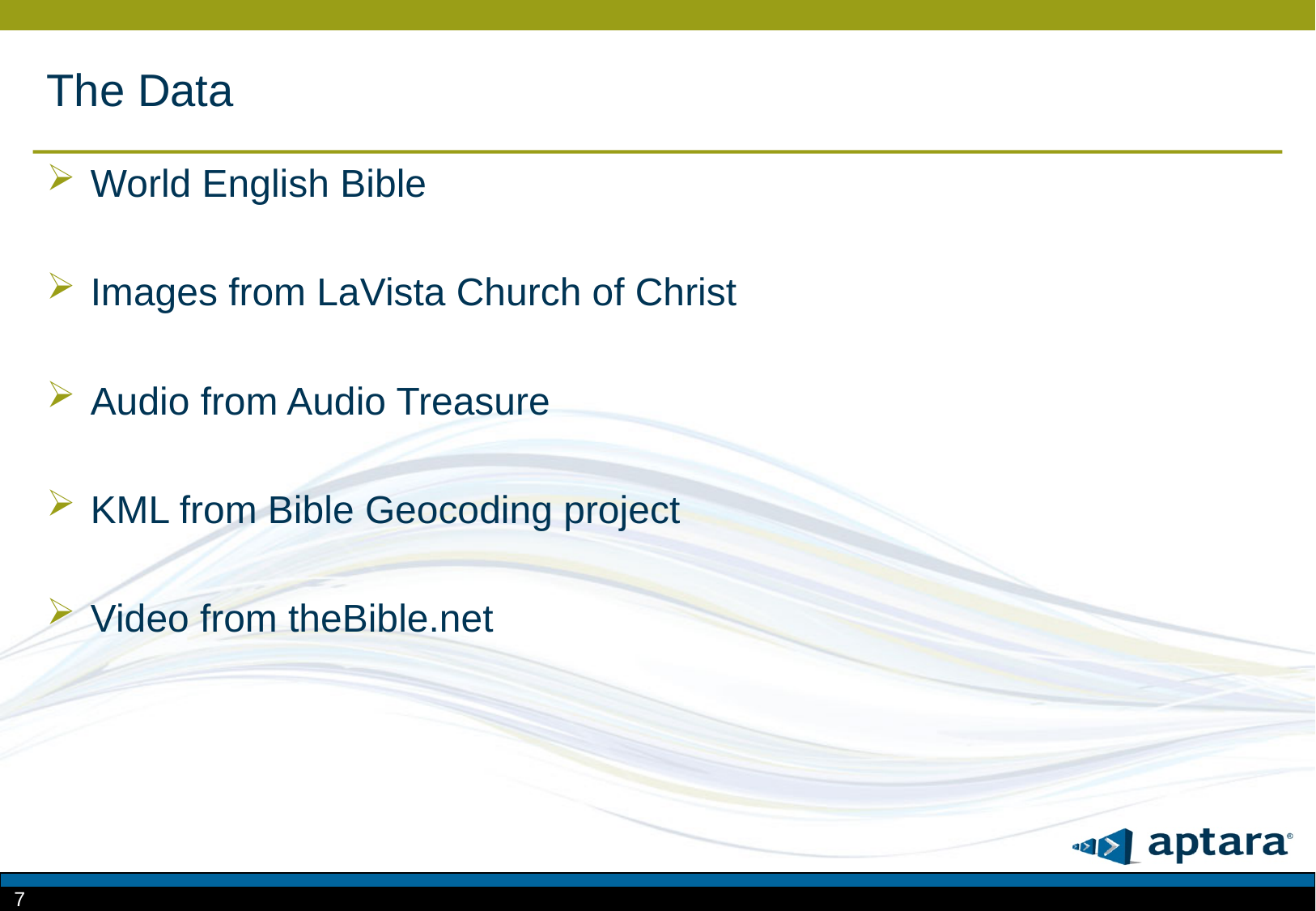

# The Data
World English Bible

Images from LaVista Church of Christ

Audio from Audio Treasure

KML from Bible Geocoding project

Video from theBible.net
7